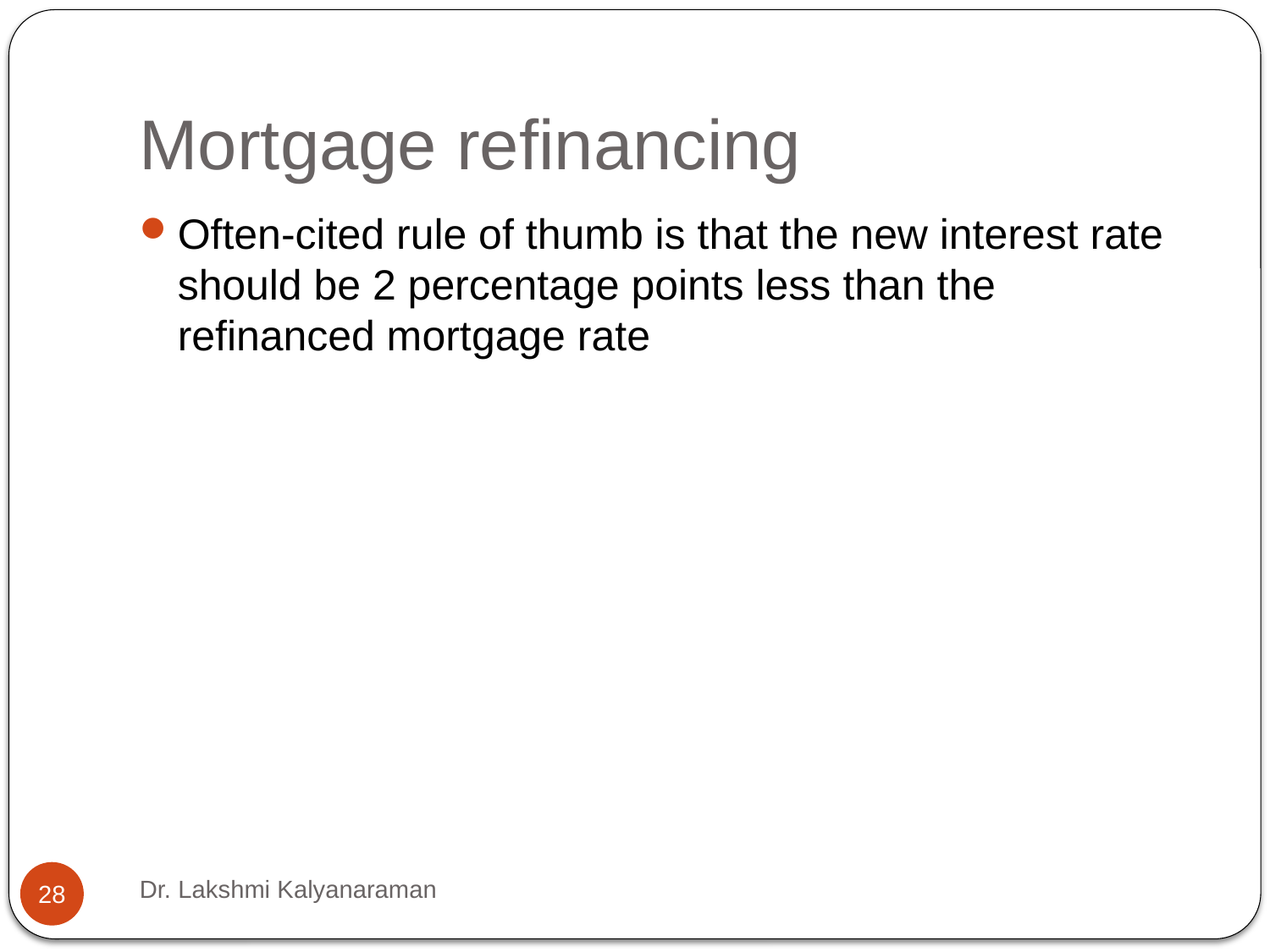

# Mortgage refinancing
Often-cited rule of thumb is that the new interest rate should be 2 percentage points less than the refinanced mortgage rate

Dr. Lakshmi Kalyanaraman
28